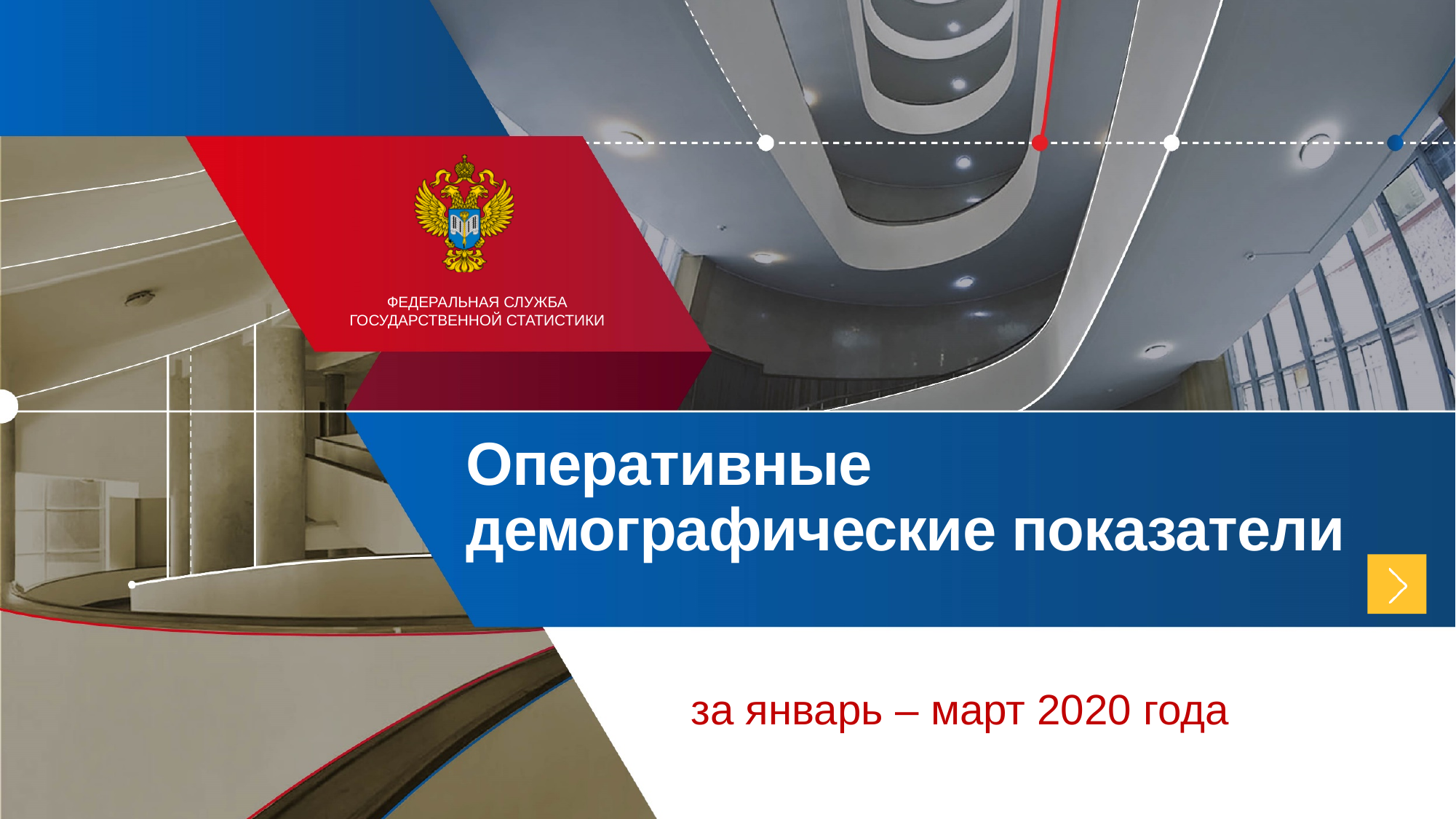

Оперативные демографические показатели
за январь – март 2020 года